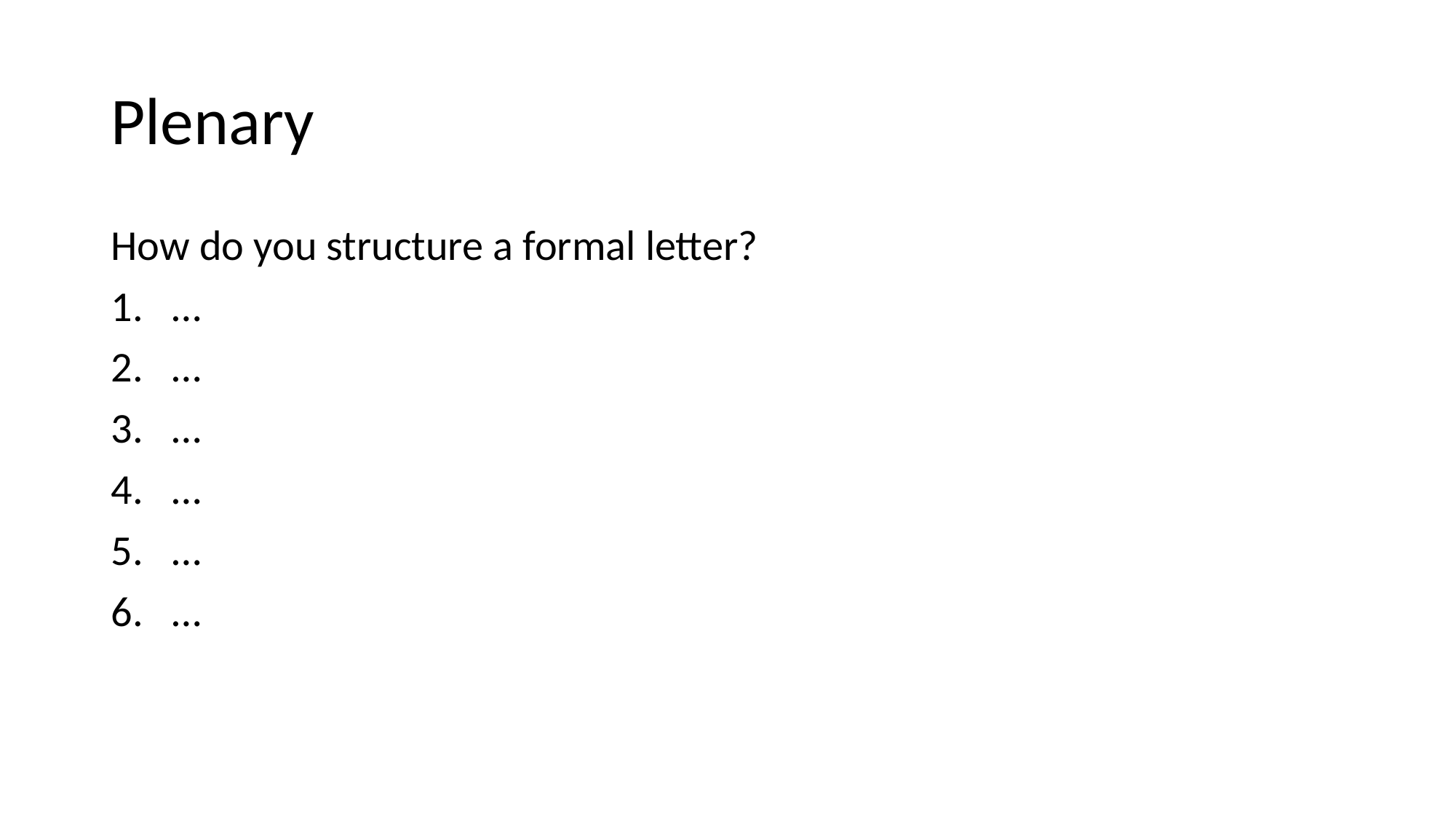

# Plenary
How do you structure a formal letter?
…
…
…
…
…
…